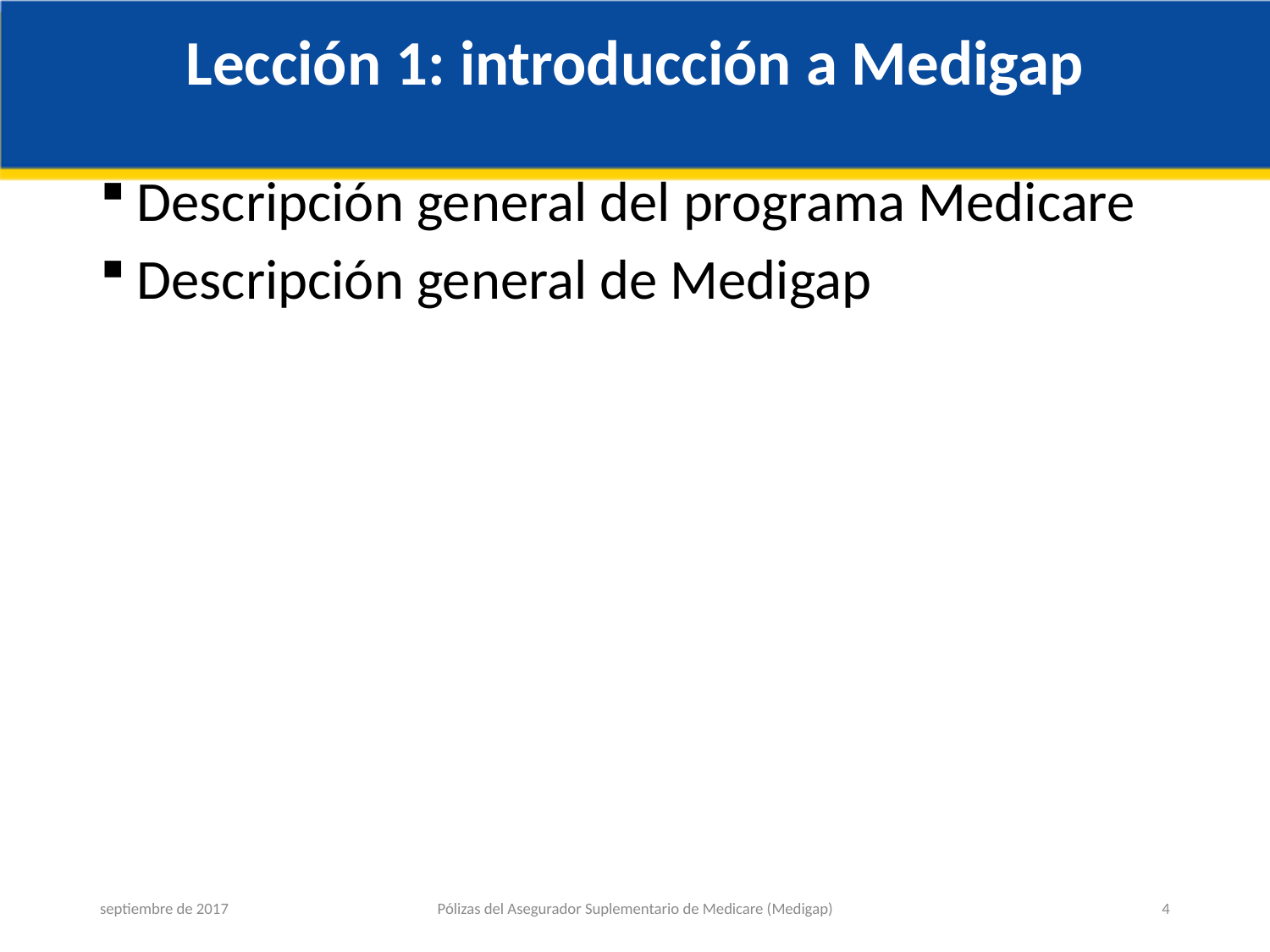

# Lección 1: introducción a Medigap
Descripción general del programa Medicare
Descripción general de Medigap
septiembre de 2017
Pólizas del Asegurador Suplementario de Medicare (Medigap)
4